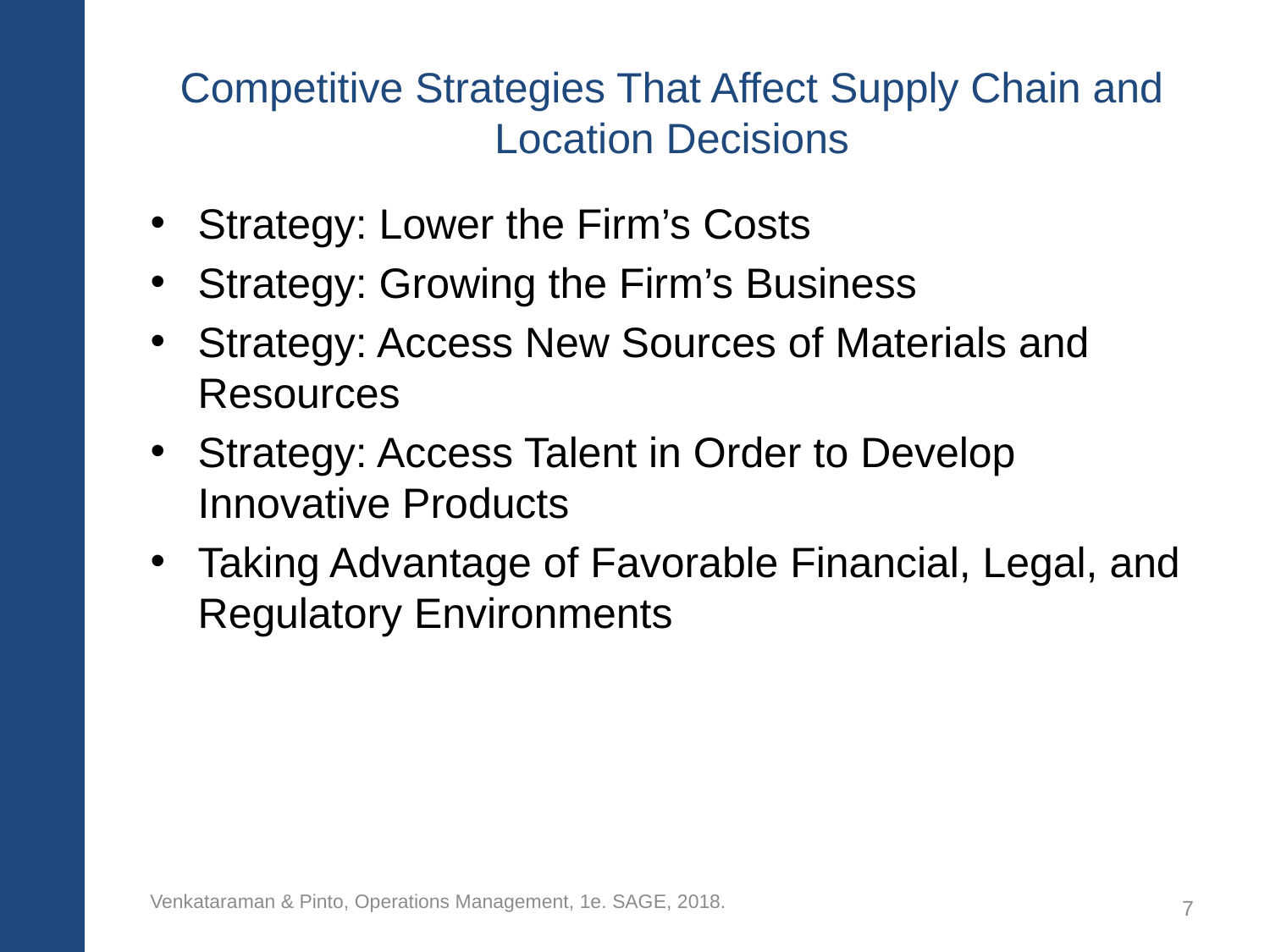

# Competitive Strategies That Affect Supply Chain and Location Decisions
Strategy: Lower the Firm’s Costs
Strategy: Growing the Firm’s Business
Strategy: Access New Sources of Materials and Resources
Strategy: Access Talent in Order to Develop Innovative Products
Taking Advantage of Favorable Financial, Legal, and Regulatory Environments
Venkataraman & Pinto, Operations Management, 1e. SAGE, 2018.
7